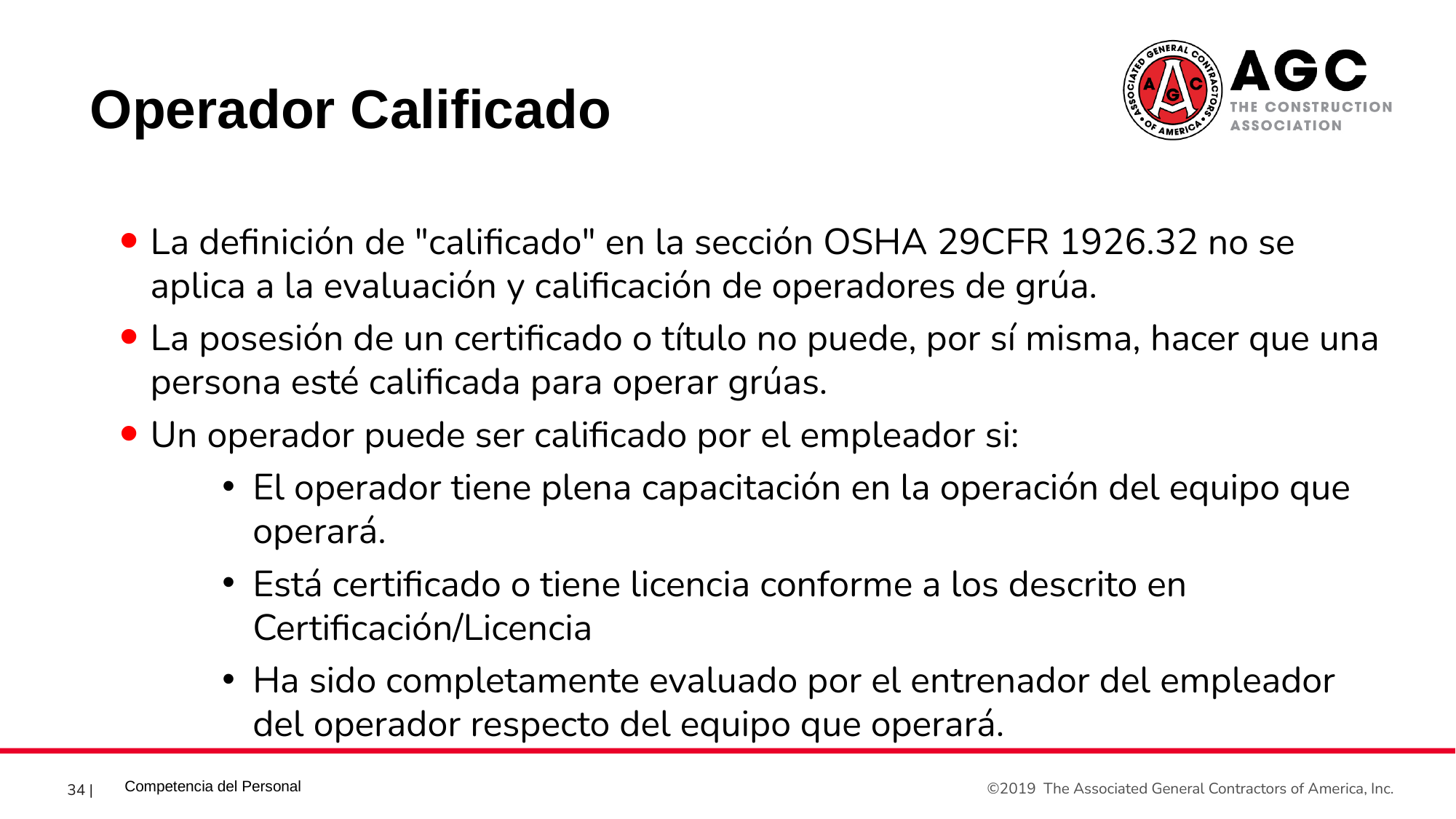

Operador Calificado

La definición de "calificado" en la sección OSHA 29CFR 1926.32 no se aplica a la evaluación y calificación de operadores de grúa.
La posesión de un certificado o título no puede, por sí misma, hacer que una persona esté calificada para operar grúas.
Un operador puede ser calificado por el empleador si:
El operador tiene plena capacitación en la operación del equipo que operará.
Está certificado o tiene licencia conforme a los descrito en Certificación/Licencia
Ha sido completamente evaluado por el entrenador del empleador del operador respecto del equipo que operará.
Competencia del Personal